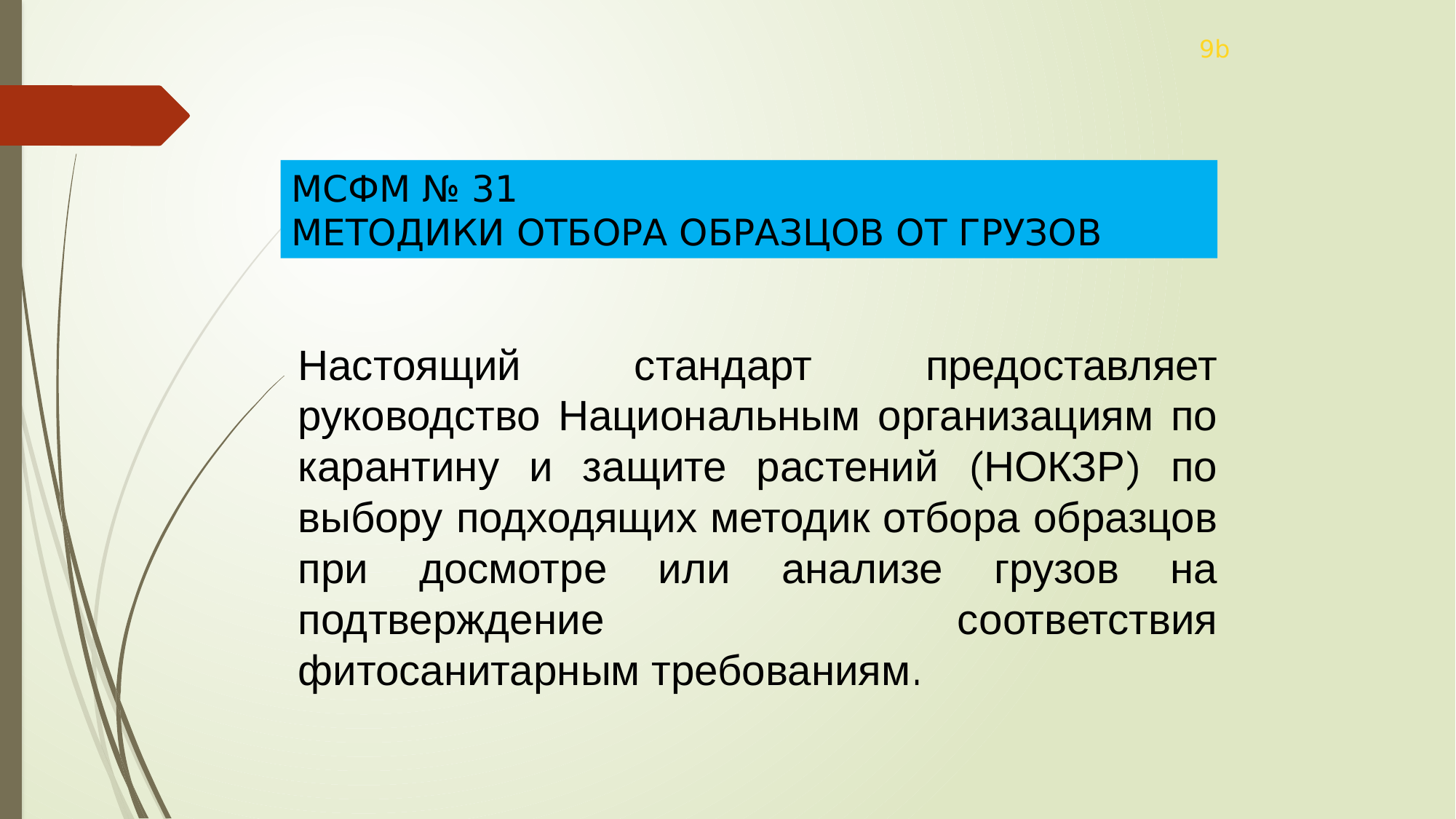

9b
МСФМ № 31
МЕТОДИКИ ОТБОРА ОБРАЗЦОВ ОТ ГРУЗОВ
	Настоящий стандарт предоставляет руководство Национальным организациям по карантину и защите растений (НОКЗР) по выбору подходящих методик отбора образцов при досмотре или анализе грузов на подтверждение соответствия фитосанитарным требованиям.